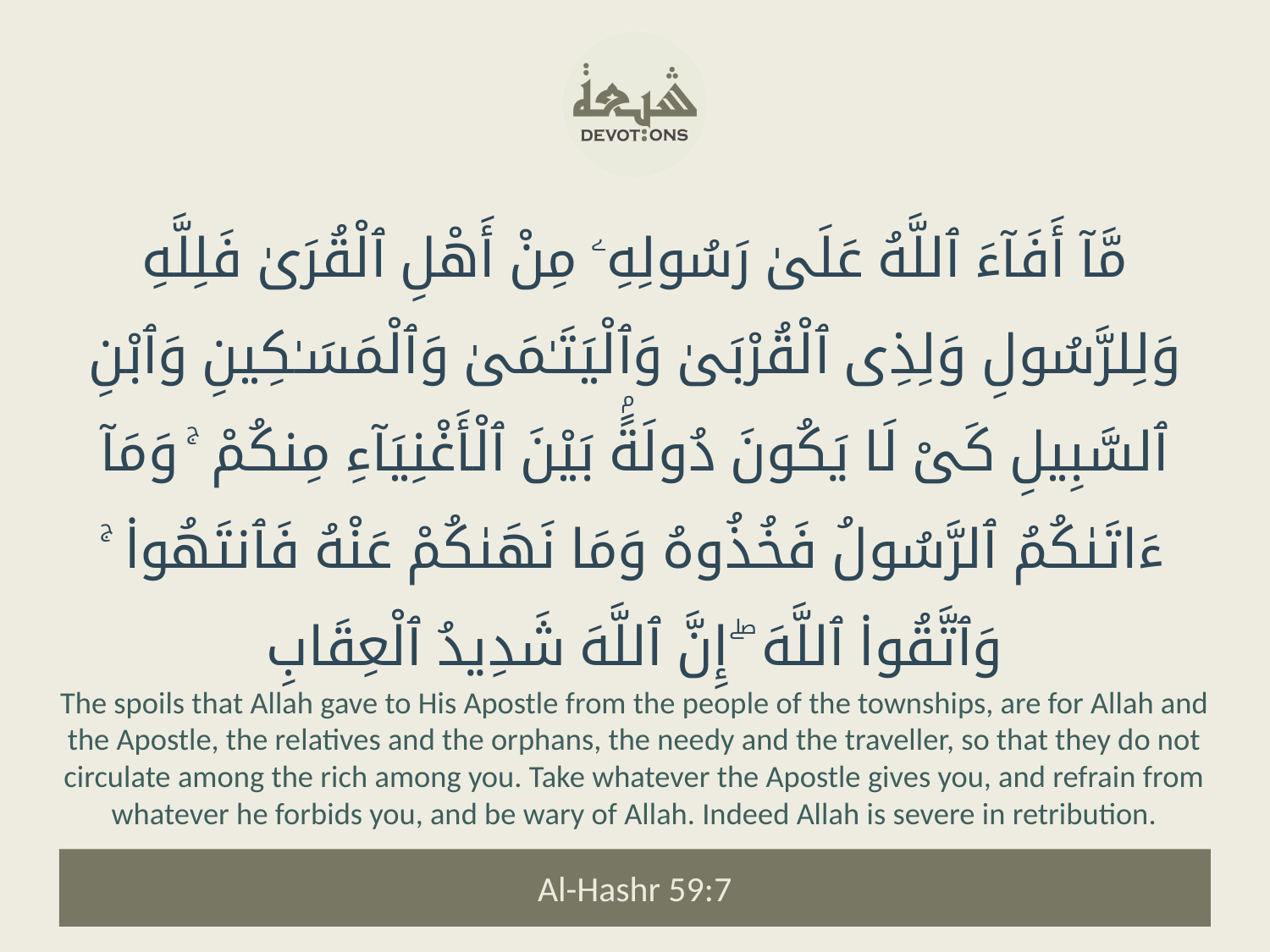

مَّآ أَفَآءَ ٱللَّهُ عَلَىٰ رَسُولِهِۦ مِنْ أَهْلِ ٱلْقُرَىٰ فَلِلَّهِ وَلِلرَّسُولِ وَلِذِى ٱلْقُرْبَىٰ وَٱلْيَتَـٰمَىٰ وَٱلْمَسَـٰكِينِ وَٱبْنِ ٱلسَّبِيلِ كَىْ لَا يَكُونَ دُولَةًۢ بَيْنَ ٱلْأَغْنِيَآءِ مِنكُمْ ۚ وَمَآ ءَاتَىٰكُمُ ٱلرَّسُولُ فَخُذُوهُ وَمَا نَهَىٰكُمْ عَنْهُ فَٱنتَهُوا۟ ۚ وَٱتَّقُوا۟ ٱللَّهَ ۖ إِنَّ ٱللَّهَ شَدِيدُ ٱلْعِقَابِ
The spoils that Allah gave to His Apostle from the people of the townships, are for Allah and the Apostle, the relatives and the orphans, the needy and the traveller, so that they do not circulate among the rich among you. Take whatever the Apostle gives you, and refrain from whatever he forbids you, and be wary of Allah. Indeed Allah is severe in retribution.
Al-Hashr 59:7